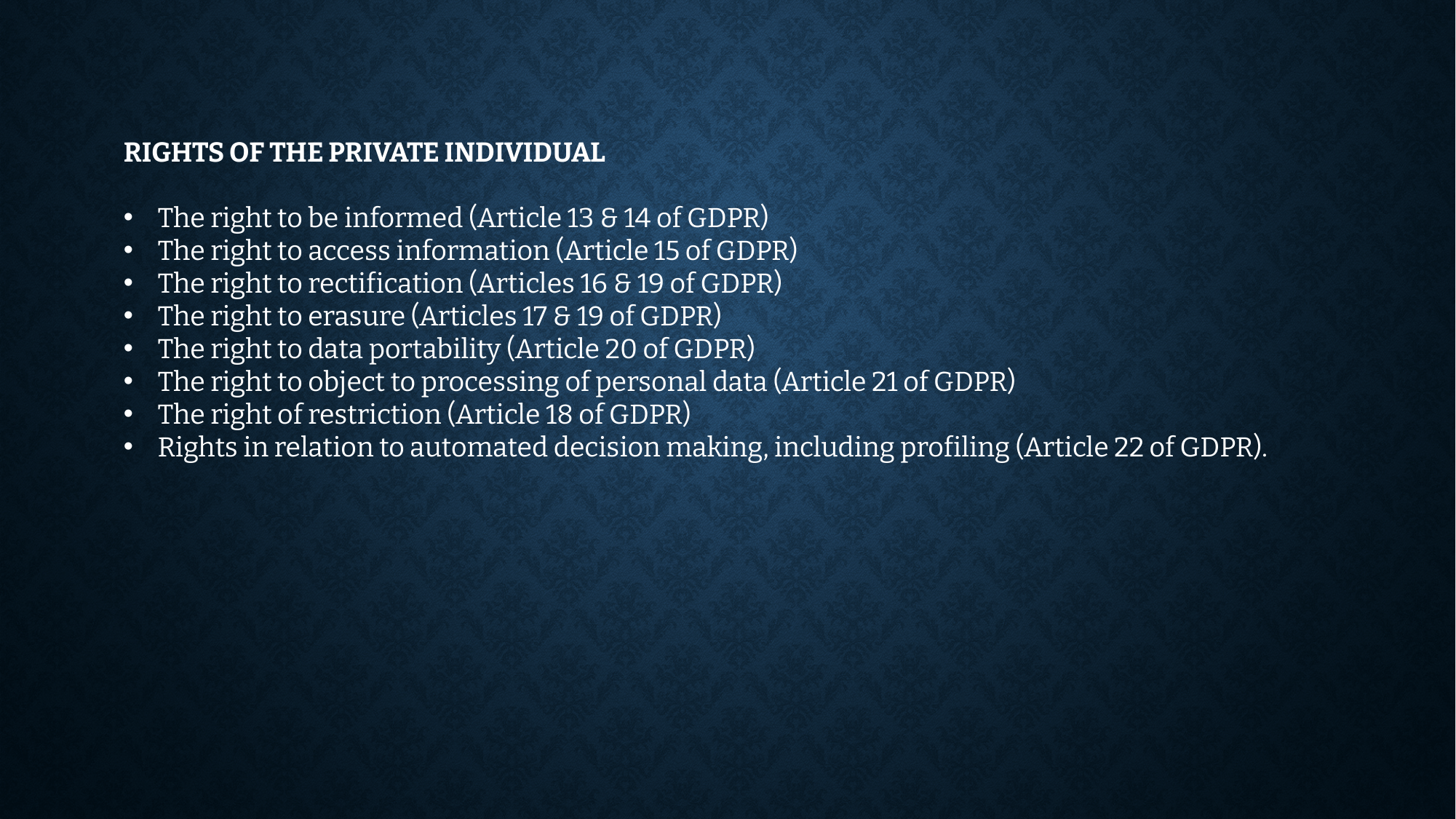

RIGHTS OF THE PRIVATE INDIVIDUAL

The right to be informed (Article 13 & 14 of GDPR)
The right to access information (Article 15 of GDPR)
The right to rectification (Articles 16 & 19 of GDPR)
The right to erasure (Articles 17 & 19 of GDPR)
The right to data portability (Article 20 of GDPR)
The right to object to processing of personal data (Article 21 of GDPR)
The right of restriction (Article 18 of GDPR)
Rights in relation to automated decision making, including profiling (Article 22 of GDPR).